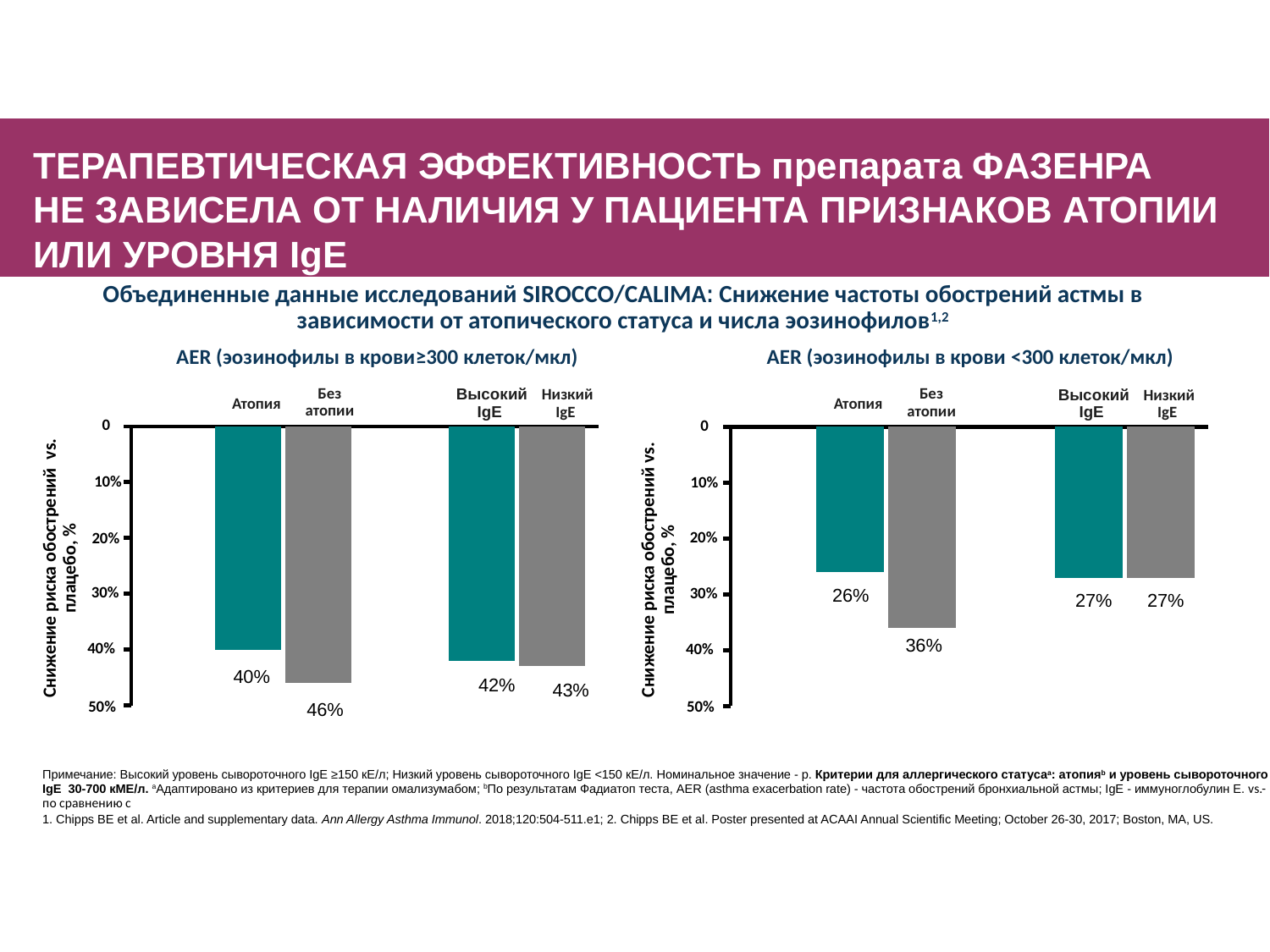

ТЕРАПЕВТИЧЕСКАЯ ЭФФЕКТИВНОСТЬ препарата ФАЗЕНРА
НЕ ЗАВИСЕЛА ОТ НАЛИЧИЯ У ПАЦИЕНТА ПРИЗНАКОВ АТОПИИ ИЛИ УРОВНЯ IgE
Объединенные данные исследований SIROCCO/CALIMA: Снижение частоты обострений астмы в зависимости от атопического статуса и числа эозинофилов1,2
AER (эозинофилы в крови≥300 клеток/мкл)
AER (эозинофилы в крови <300 клеток/мкл)
Без атопии
Высокий IgE
Низкий IgE
Атопия

### Chart

| Category |   | Series 1 | Series 2 |
|---|---|---|---|
0
10%
20%
Cнижение риска обострений  vs. плацебо, %
30%
40%
40%
42%
43%
50%
46%
Без атопии
Низкий IgE
Высокий IgE
Атопия
0

### Chart

| Category |   | Series 1 | Series 2 |
|---|---|---|---|
10%
20%
Cнижение риска обострений vs. плацебо, %
30%
26%
27%
27%
36%
40%
50%
Примечание: Высокий уровень сывороточного IgE ≥150 кЕ/л; Низкий уровень сывороточного IgE <150 кЕ/л. Номинальное значение - p. Критерии для аллергического статусаa: атопияb и уровень сывороточного IgE  30-700 кМЕ/л. aAдаптировано из критериев для терапии омализумабом; bПо результатам Фадиатоп теста, AER (аsthma exacerbation rate) - частота обострений бронхиальной астмы; IgE - иммуноглобулин E. vs.- по сравнению с
1. Chipps BE et al. Article and supplementary data. Ann Allergy Asthma Immunol. 2018;120:504-511.e1; 2. Chipps BE et al. Poster presented at ACAAI Annual Scientific Meeting; October 26-30, 2017; Boston, MA, US.